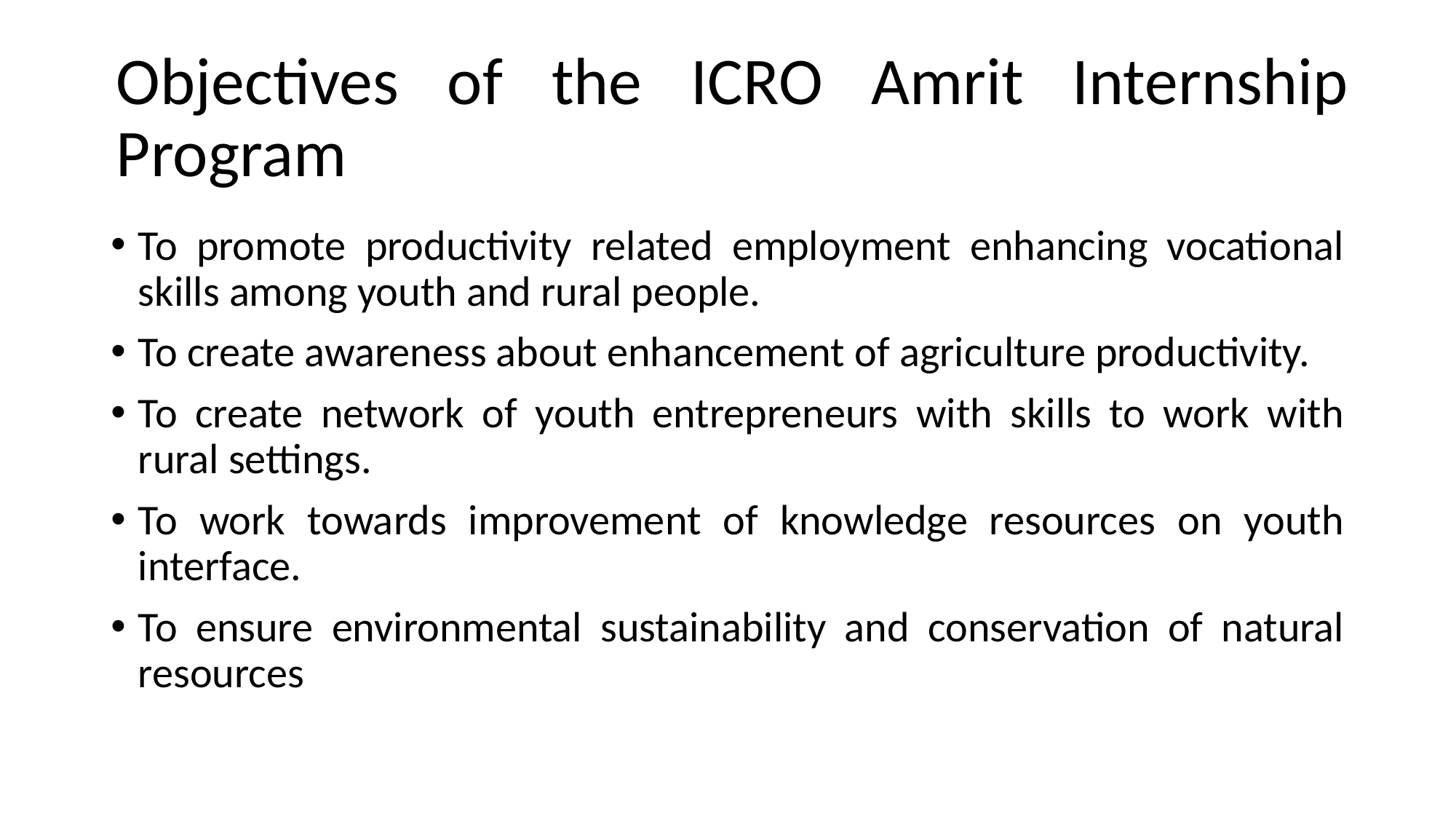

# Objectives of the ICRO Amrit Internship Program
To promote productivity related employment enhancing vocational skills among youth and rural people.
To create awareness about enhancement of agriculture productivity.
To create network of youth entrepreneurs with skills to work with rural settings.
To work towards improvement of knowledge resources on youth interface.
To ensure environmental sustainability and conservation of natural resources